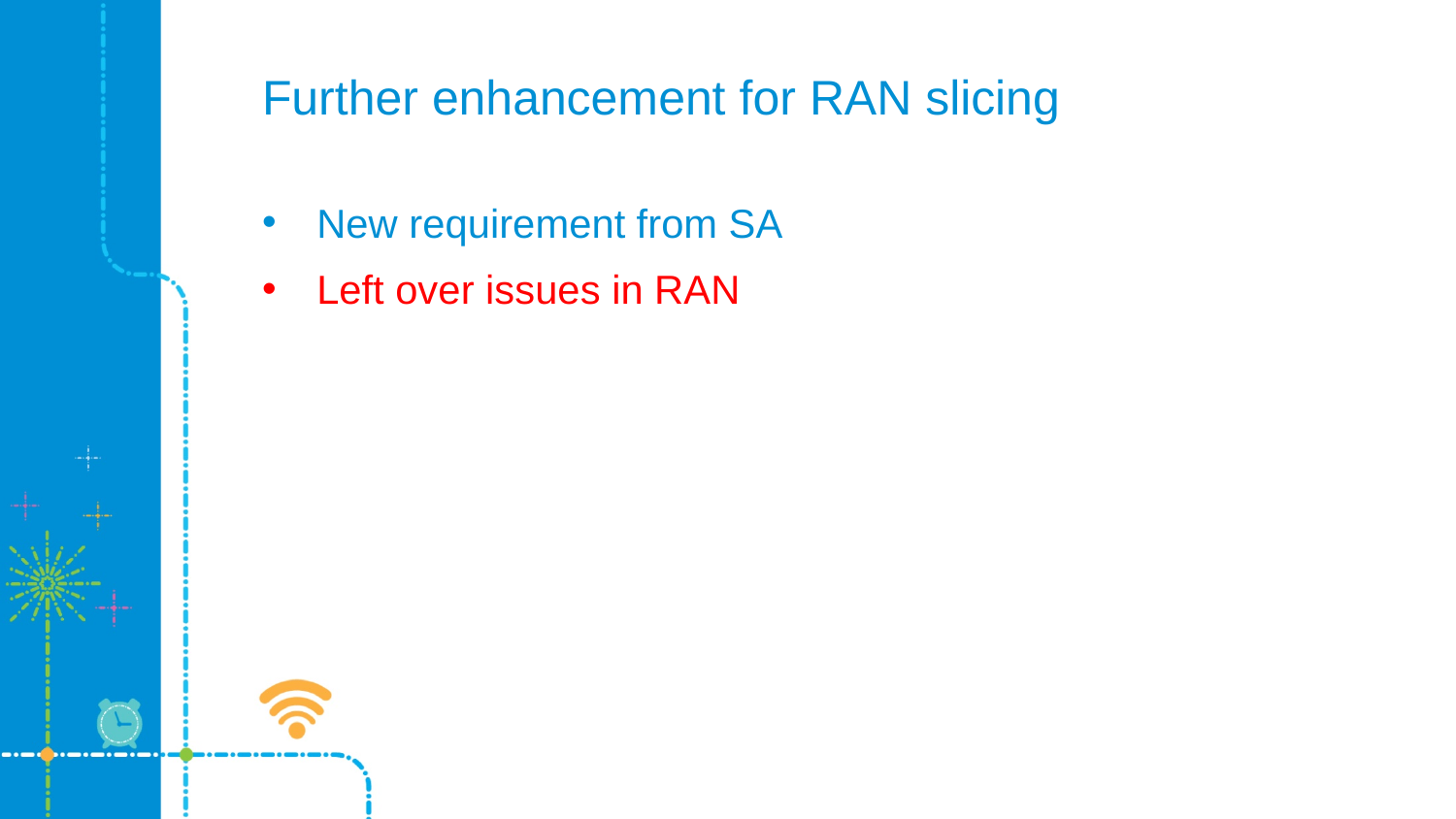

# Further enhancement for RAN slicing
New requirement from SA
Left over issues in RAN